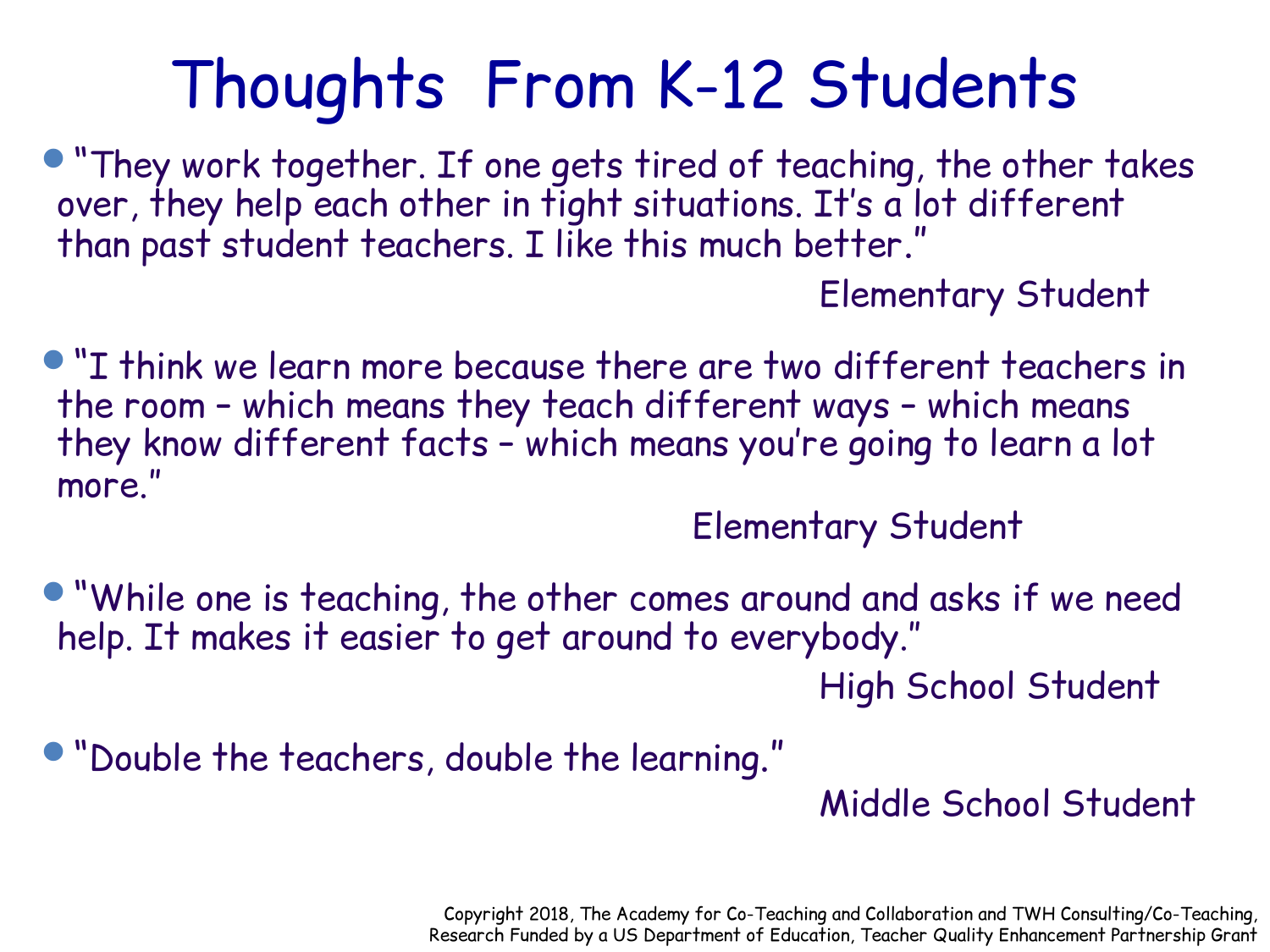

# Thoughts  From K-12 Students
“They work together. If one gets tired of teaching, the other takes over, they help each other in tight situations. It’s a lot different than past student teachers. I like this much better.”
							Elementary Student

“I think we learn more because there are two different teachers in the room – which means they teach different ways – which means they know different facts – which means you’re going to learn a lot more.” 														Elementary Student

“While one is teaching, the other comes around and asks if we need help. It makes it easier to get around to everybody.”
							High School Student

“Double the teachers, double the learning.”
							Middle School Student
Copyright 2018, The Academy for Co-Teaching and Collaboration and TWH Consulting/Co-Teaching,
Research Funded by a US Department of Education, Teacher Quality Enhancement Partnership Grant